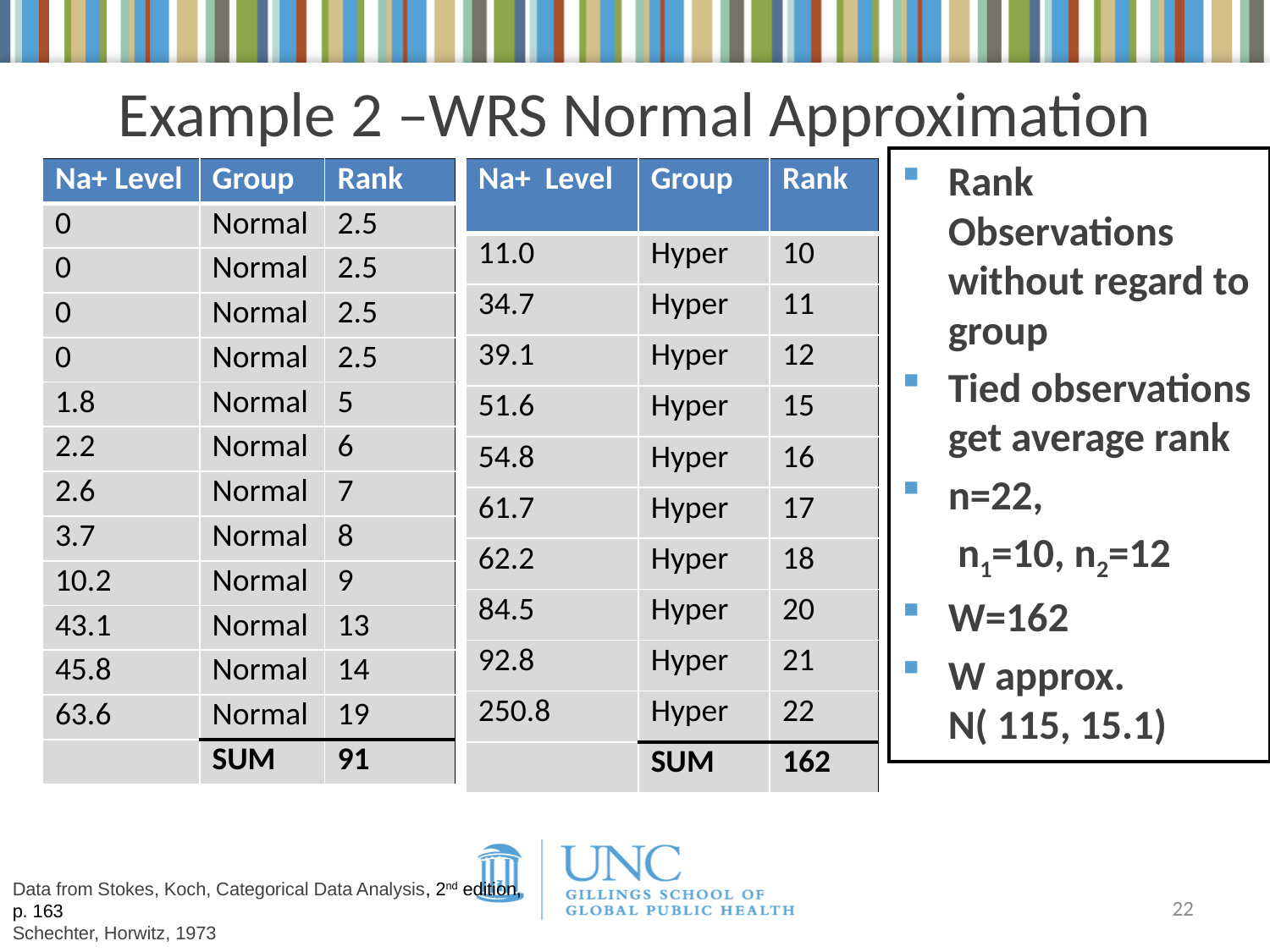

# Example 2 –WRS Normal Approximation
Rank Observations without regard to group
Tied observations get average rank
n=22,
      n1=10, n2=12
W=162
W approx. N( 115, 15.1)
| Na+ Level | Group | Rank |
| --- | --- | --- |
| 0 | Normal | 2.5 |
| 0 | Normal | 2.5 |
| 0 | Normal | 2.5 |
| 0 | Normal | 2.5 |
| 1.8 | Normal | 5 |
| 2.2 | Normal | 6 |
| 2.6 | Normal | 7 |
| 3.7 | Normal | 8 |
| 10.2 | Normal | 9 |
| 43.1 | Normal | 13 |
| 45.8 | Normal | 14 |
| 63.6 | Normal | 19 |
|  | SUM | 91 |
| Na+ Level | Group | Rank |
| --- | --- | --- |
| 11.0 | Hyper | 10 |
| 34.7 | Hyper | 11 |
| 39.1 | Hyper | 12 |
| 51.6 | Hyper | 15 |
| 54.8 | Hyper | 16 |
| 61.7 | Hyper | 17 |
| 62.2 | Hyper | 18 |
| 84.5 | Hyper | 20 |
| 92.8 | Hyper | 21 |
| 250.8 | Hyper | 22 |
|  | SUM | 162 |
Data from Stokes, Koch, Categorical Data Analysis, 2nd edition, p. 163
Schechter, Horwitz, 1973
22